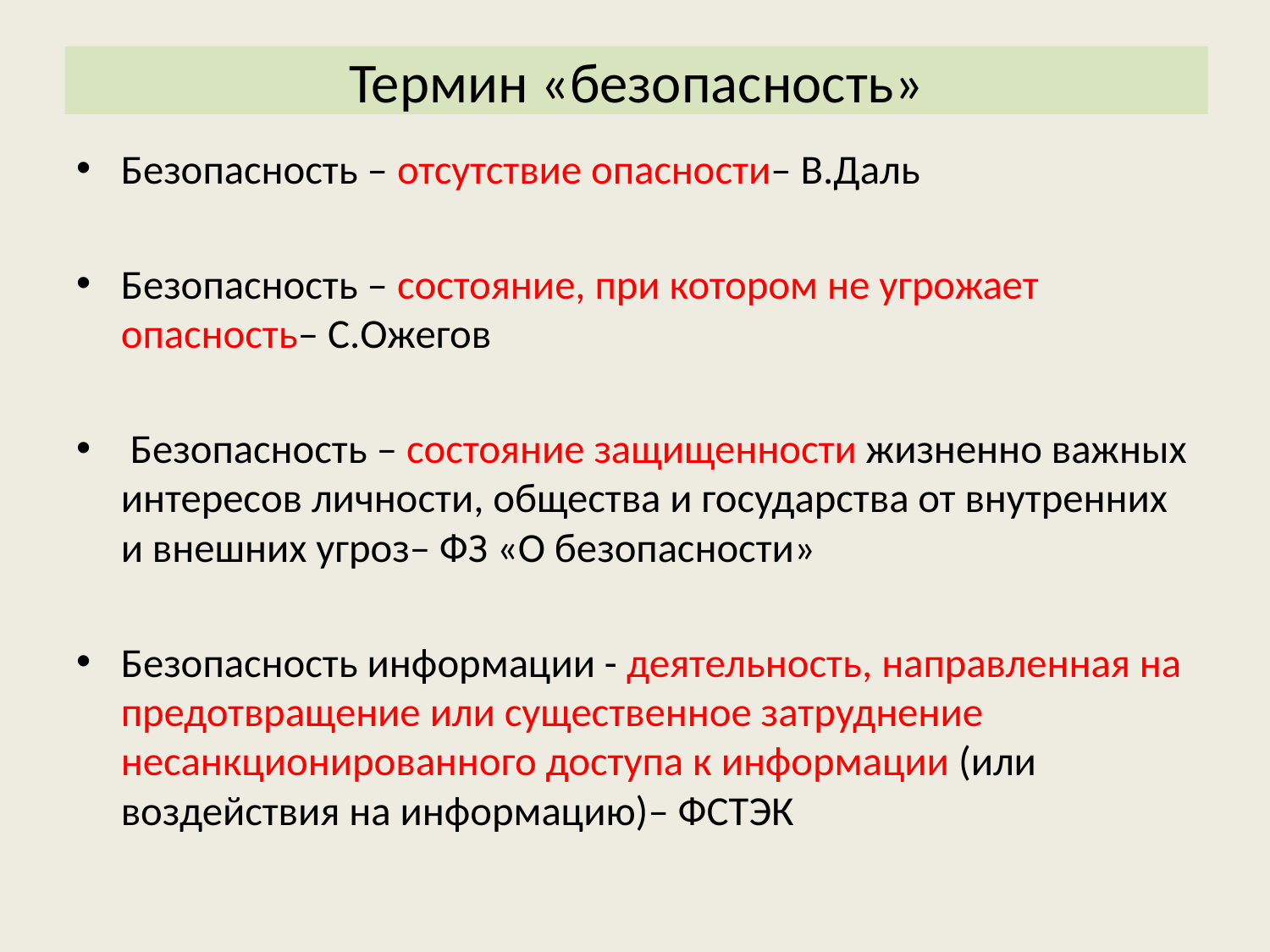

# Термин «безопасность»
Безопасность – отсутствие опасности– В.Даль

Безопасность – состояние, при котором не угрожает опасность– С.Ожегов

 Безопасность – состояние защищенности жизненно важных интересов личности, общества и государства от внутренних и внешних угроз– ФЗ «О безопасности»

Безопасность информации - деятельность, направленная на предотвращение или существенное затруднение несанкционированного доступа к информации (или воздействия на информацию)– ФСТЭК